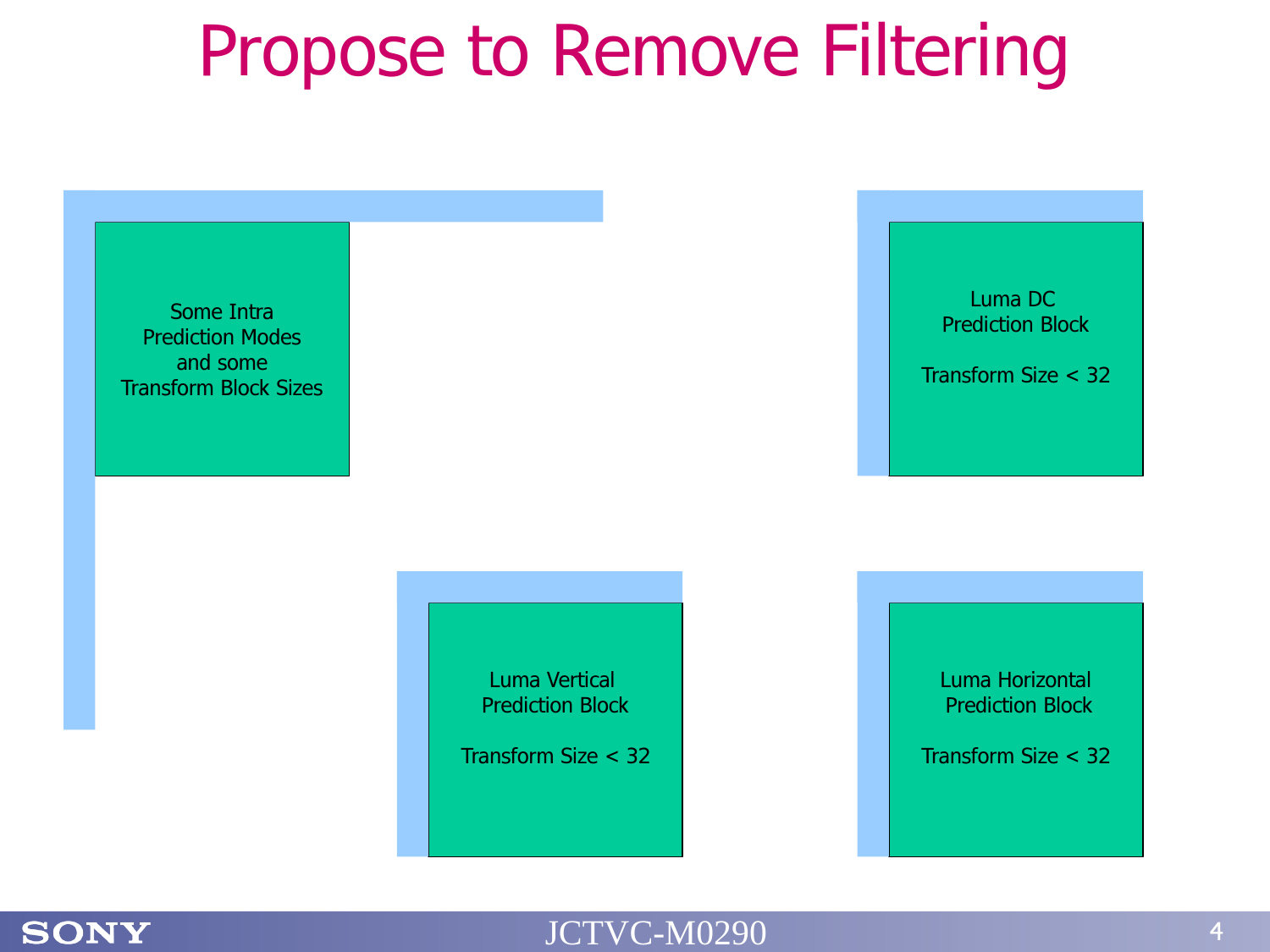

# Propose to Remove Filtering

Some Intra
Prediction Modes
and some
Transform Block Sizes
Luma DC
Prediction Block

Transform Size < 32

Luma Vertical
Prediction Block

Transform Size < 32

Luma Horizontal
 Prediction Block

Transform Size < 32

JCTVC-M0290
4